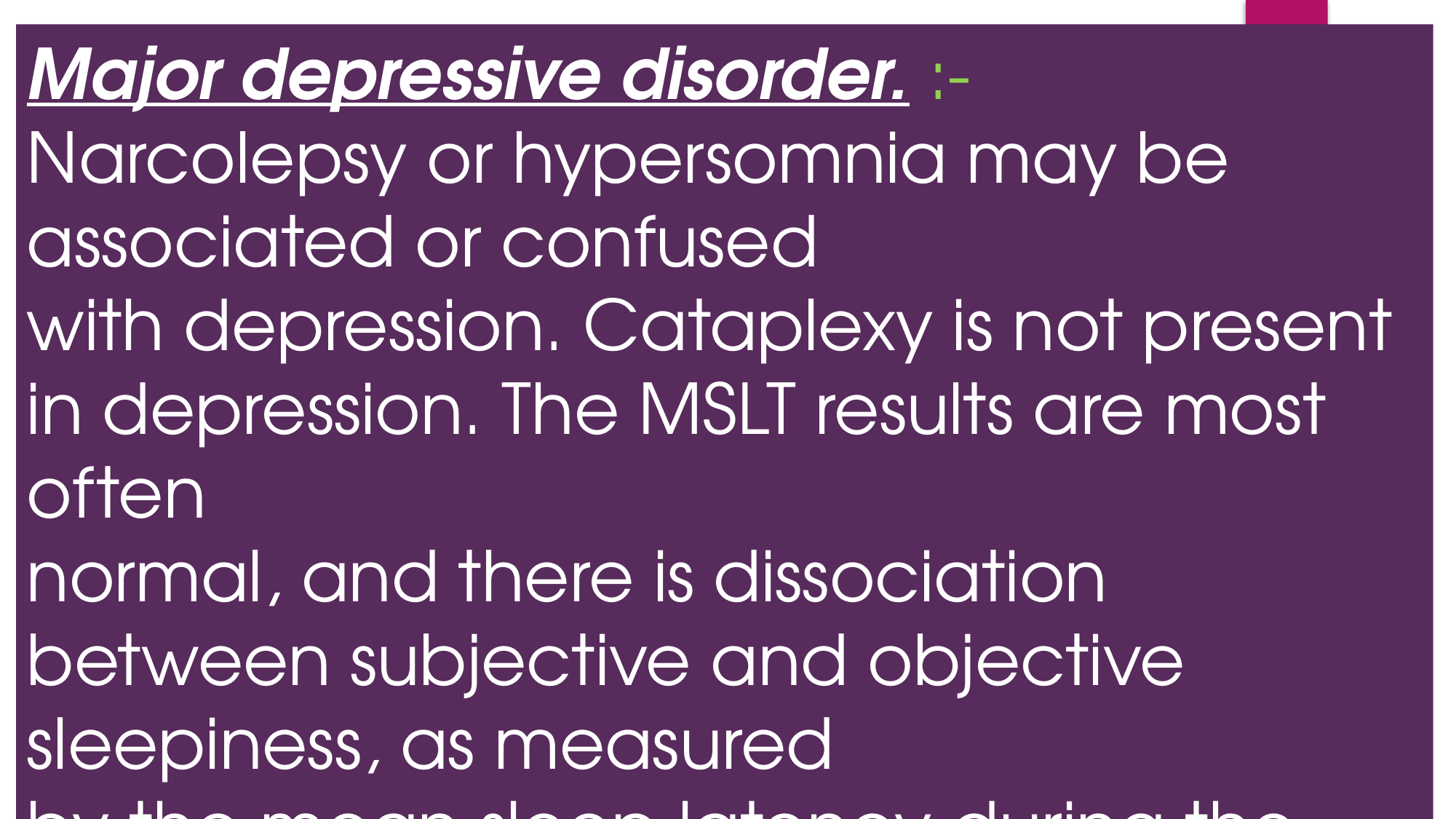

Major depressive disorder. :-
Narcolepsy or hypersomnia may be associated or confused
with depression. Cataplexy is not present in depression. The MSLT results are most often
normal, and there is dissociation between subjective and objective sleepiness, as measured
by the mean sleep latency during the MSLT.